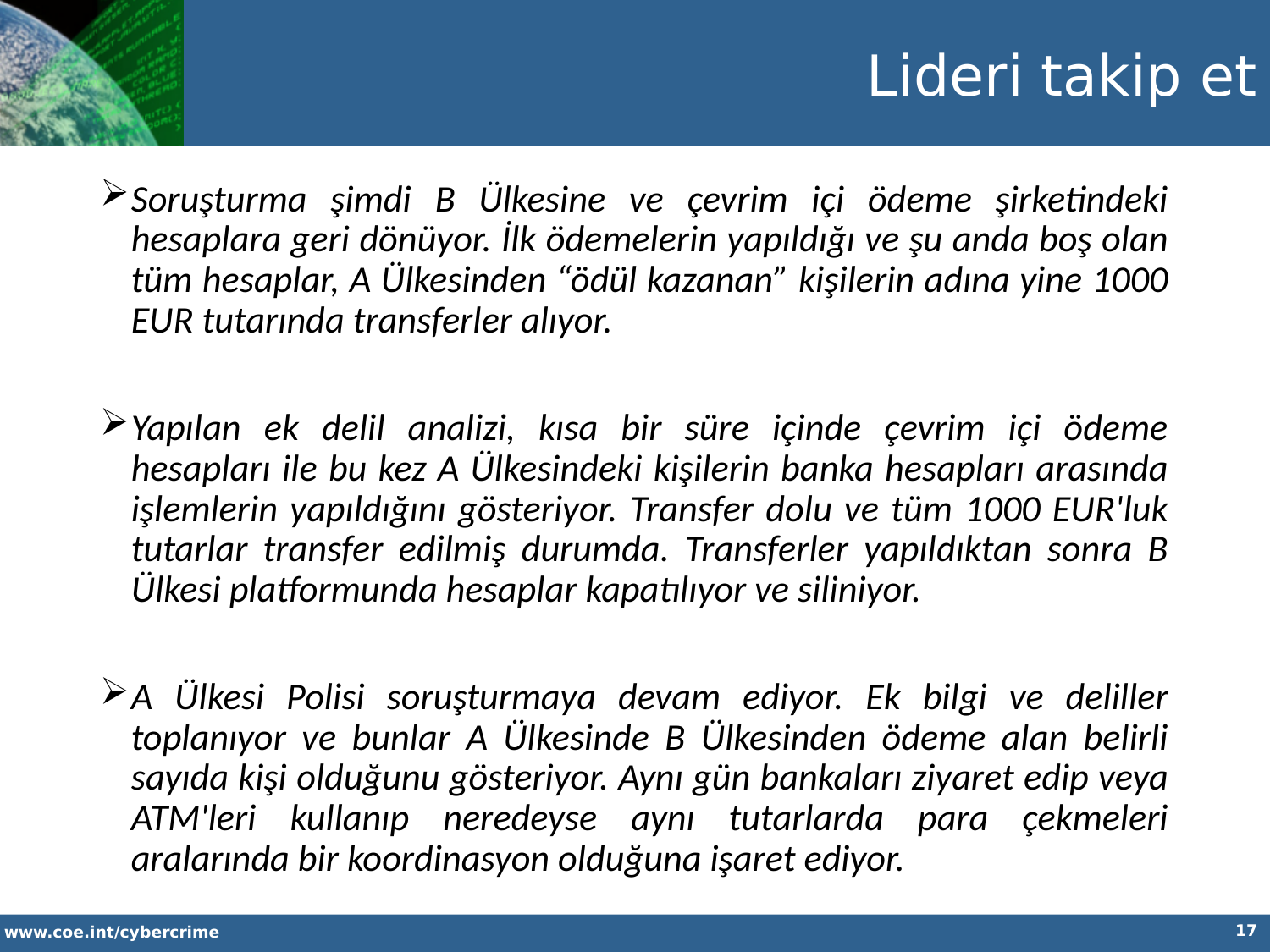

Lideri takip et
Soruşturma şimdi B Ülkesine ve çevrim içi ödeme şirketindeki hesaplara geri dönüyor. İlk ödemelerin yapıldığı ve şu anda boş olan tüm hesaplar, A Ülkesinden “ödül kazanan” kişilerin adına yine 1000 EUR tutarında transferler alıyor.

Yapılan ek delil analizi, kısa bir süre içinde çevrim içi ödeme hesapları ile bu kez A Ülkesindeki kişilerin banka hesapları arasında işlemlerin yapıldığını gösteriyor. Transfer dolu ve tüm 1000 EUR'luk tutarlar transfer edilmiş durumda. Transferler yapıldıktan sonra B Ülkesi platformunda hesaplar kapatılıyor ve siliniyor.

A Ülkesi Polisi soruşturmaya devam ediyor. Ek bilgi ve deliller toplanıyor ve bunlar A Ülkesinde B Ülkesinden ödeme alan belirli sayıda kişi olduğunu gösteriyor. Aynı gün bankaları ziyaret edip veya ATM'leri kullanıp neredeyse aynı tutarlarda para çekmeleri aralarında bir koordinasyon olduğuna işaret ediyor.

17